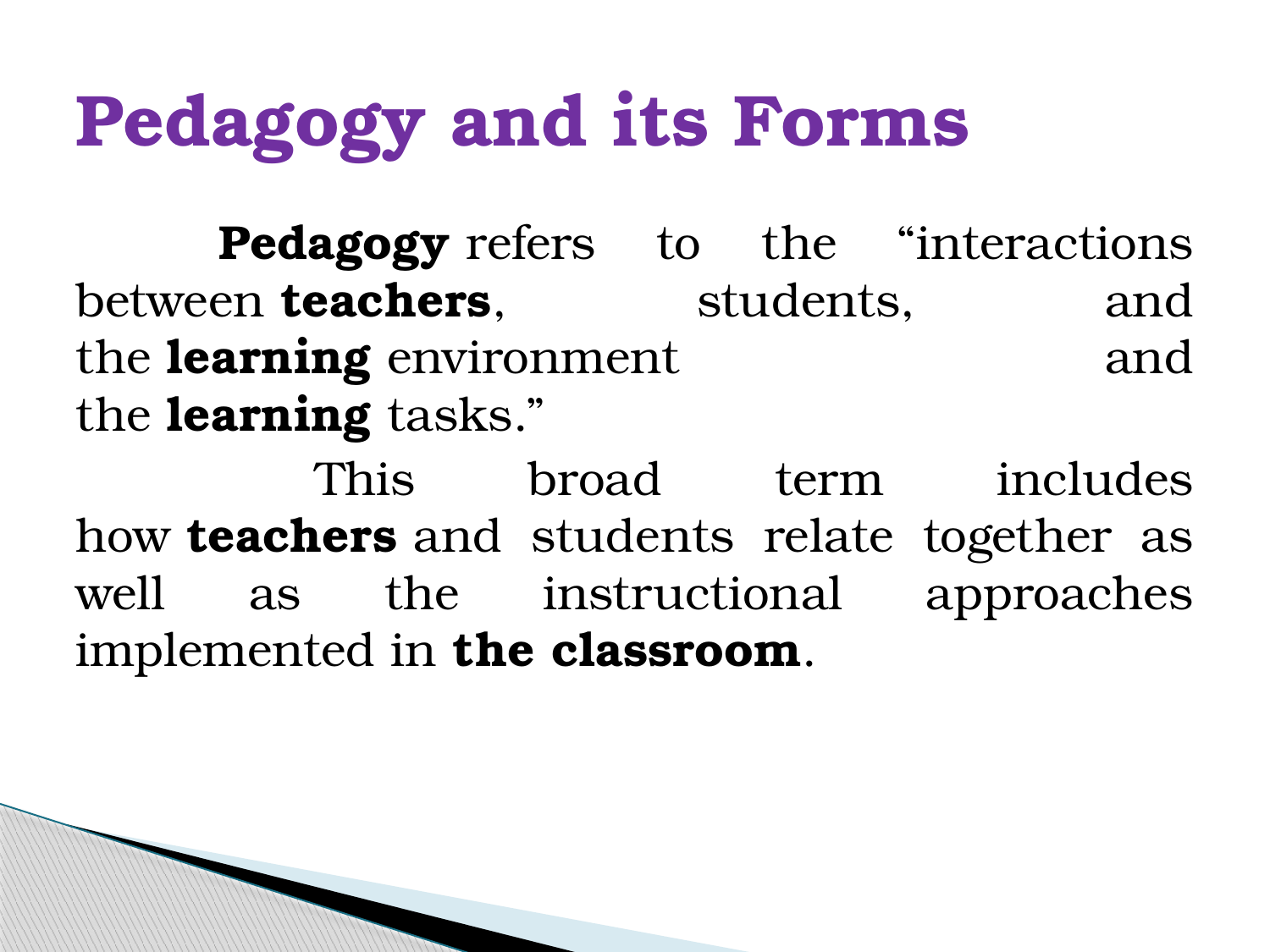

# Pedagogy and its Forms
	 Pedagogy refers to the “interactions between teachers, students, and the learning environment and the learning tasks.”
	 This broad term includes how teachers and students relate together as well as the instructional approaches implemented in the classroom.